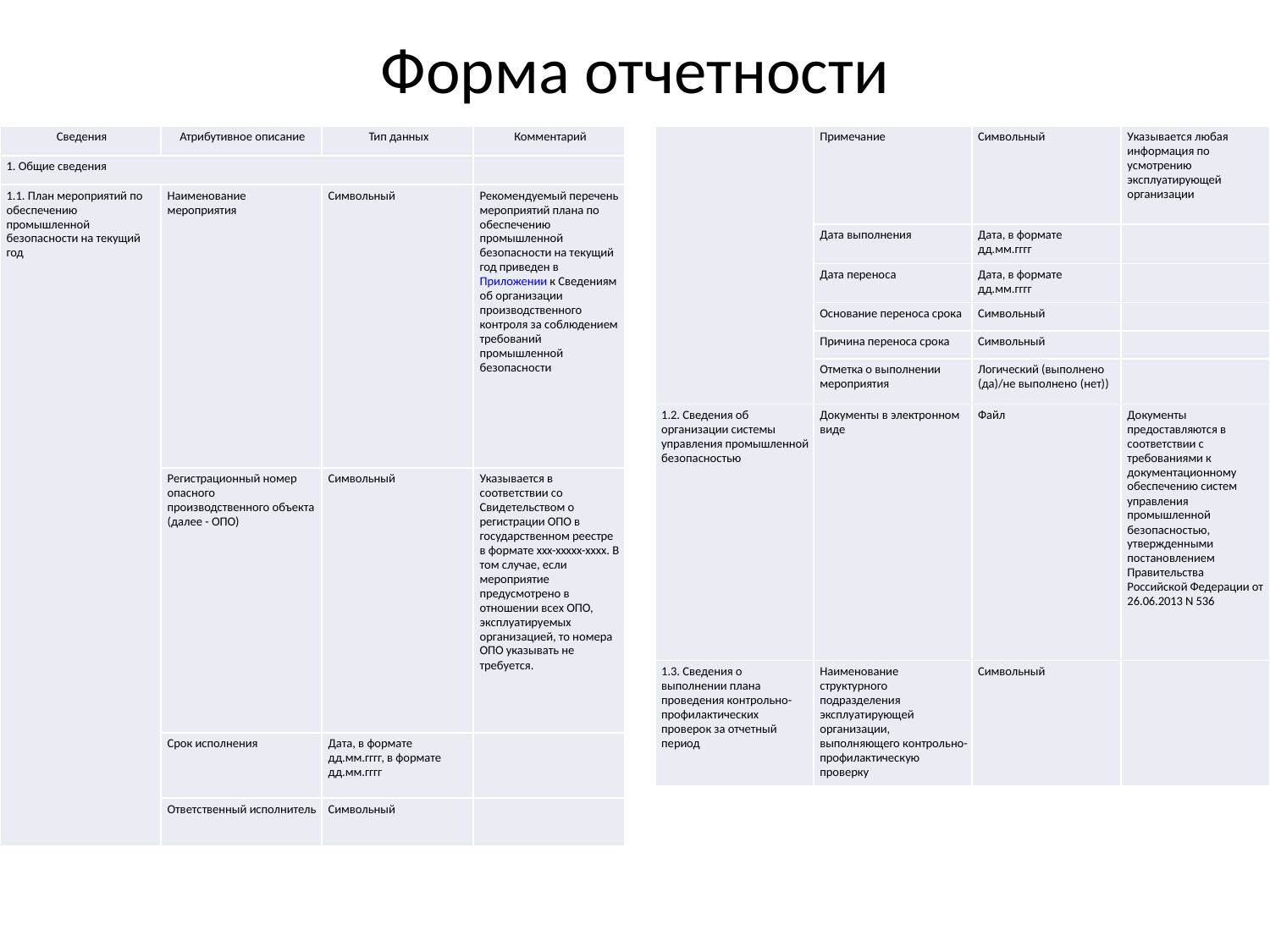

# Форма отчетности
| Сведения | Атрибутивное описание | Тип данных | Комментарий |
| --- | --- | --- | --- |
| 1. Общие сведения |  |  |  |
| 1.1. План мероприятий по обеспечению промышленной безопасности на текущий год | Наименование мероприятия | Символьный | Рекомендуемый перечень мероприятий плана по обеспечению промышленной безопасности на текущий год приведен в Приложении к Сведениям об организации производственного контроля за соблюдением требований промышленной безопасности |
|  | Регистрационный номер опасного производственного объекта (далее - ОПО) | Символьный | Указывается в соответствии со Свидетельством о регистрации ОПО в государственном реестре в формате xxx-xxxxx-xxxx. В том случае, если мероприятие предусмотрено в отношении всех ОПО, эксплуатируемых организацией, то номера ОПО указывать не требуется. |
|  | Срок исполнения | Дата, в формате дд.мм.гггг, в формате дд.мм.гггг |  |
|  | Ответственный исполнитель | Символьный |  |
|  | Примечание | Символьный | Указывается любая информация по усмотрению эксплуатирующей организации |
| --- | --- | --- | --- |
|  | Дата выполнения | Дата, в формате дд.мм.гггг |  |
|  | Дата переноса | Дата, в формате дд.мм.гггг |  |
|  | Основание переноса срока | Символьный |  |
|  | Причина переноса срока | Символьный |  |
|  | Отметка о выполнении мероприятия | Логический (выполнено (да)/не выполнено (нет)) |  |
| 1.2. Сведения об организации системы управления промышленной безопасностью | Документы в электронном виде | Файл | Документы предоставляются в соответствии с требованиями к документационному обеспечению систем управления промышленной безопасностью, утвержденными постановлением Правительства Российской Федерации от 26.06.2013 N 536 |
| 1.3. Сведения о выполнении плана проведения контрольно-профилактических проверок за отчетный период | Наименование структурного подразделения эксплуатирующей организации, выполняющего контрольно-профилактическую проверку | Символьный |  |